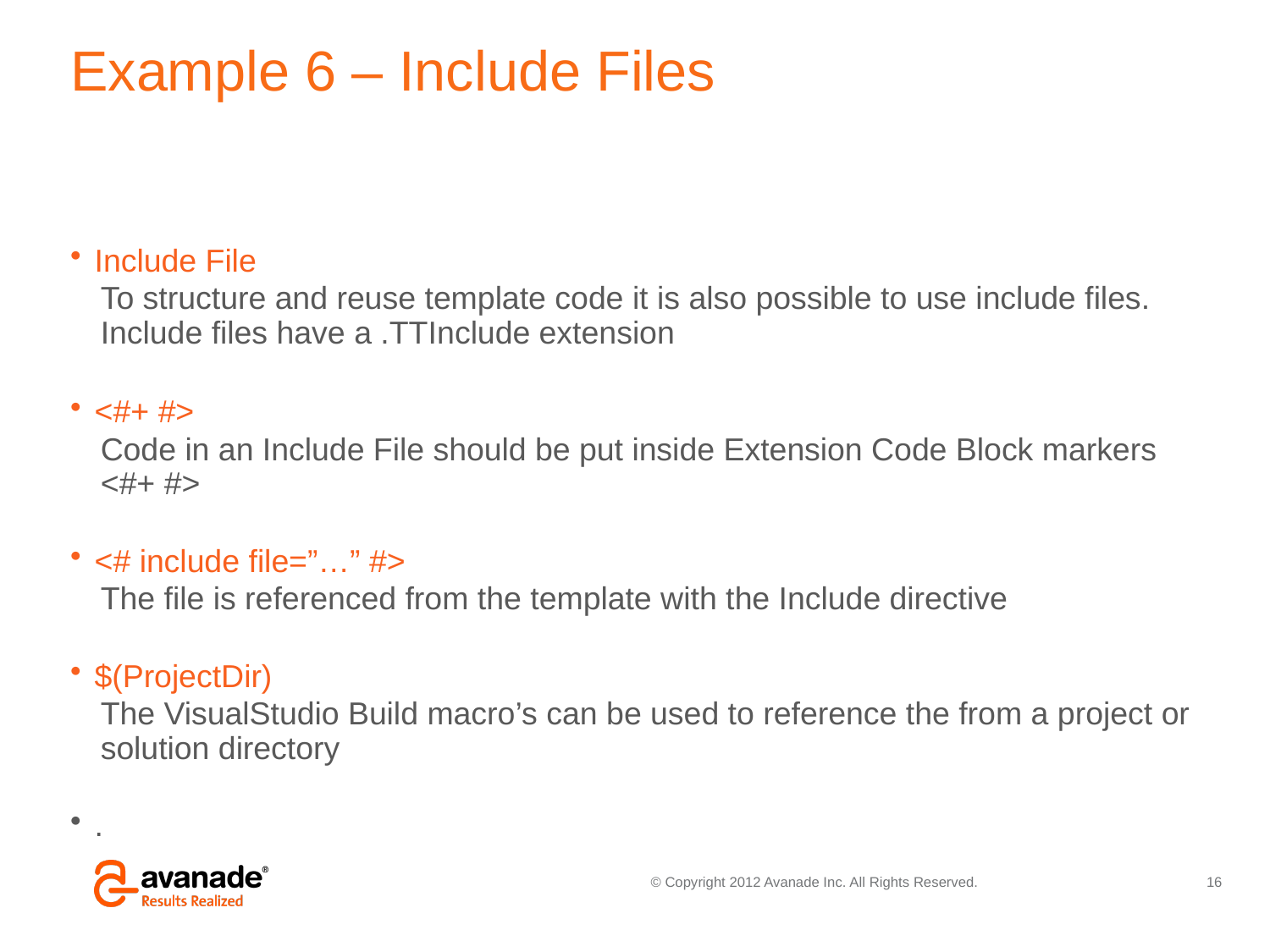

# Example 6 – Include Files

Include File
To structure and reuse template code it is also possible to use include files. Include files have a .TTInclude extension

<#+ #>
Code in an Include File should be put inside Extension Code Block markers <#+ #>

<# include file=”…” #>
The file is referenced from the template with the Include directive

$(ProjectDir)
The VisualStudio Build macro’s can be used to reference the from a project or solution directory

.

16